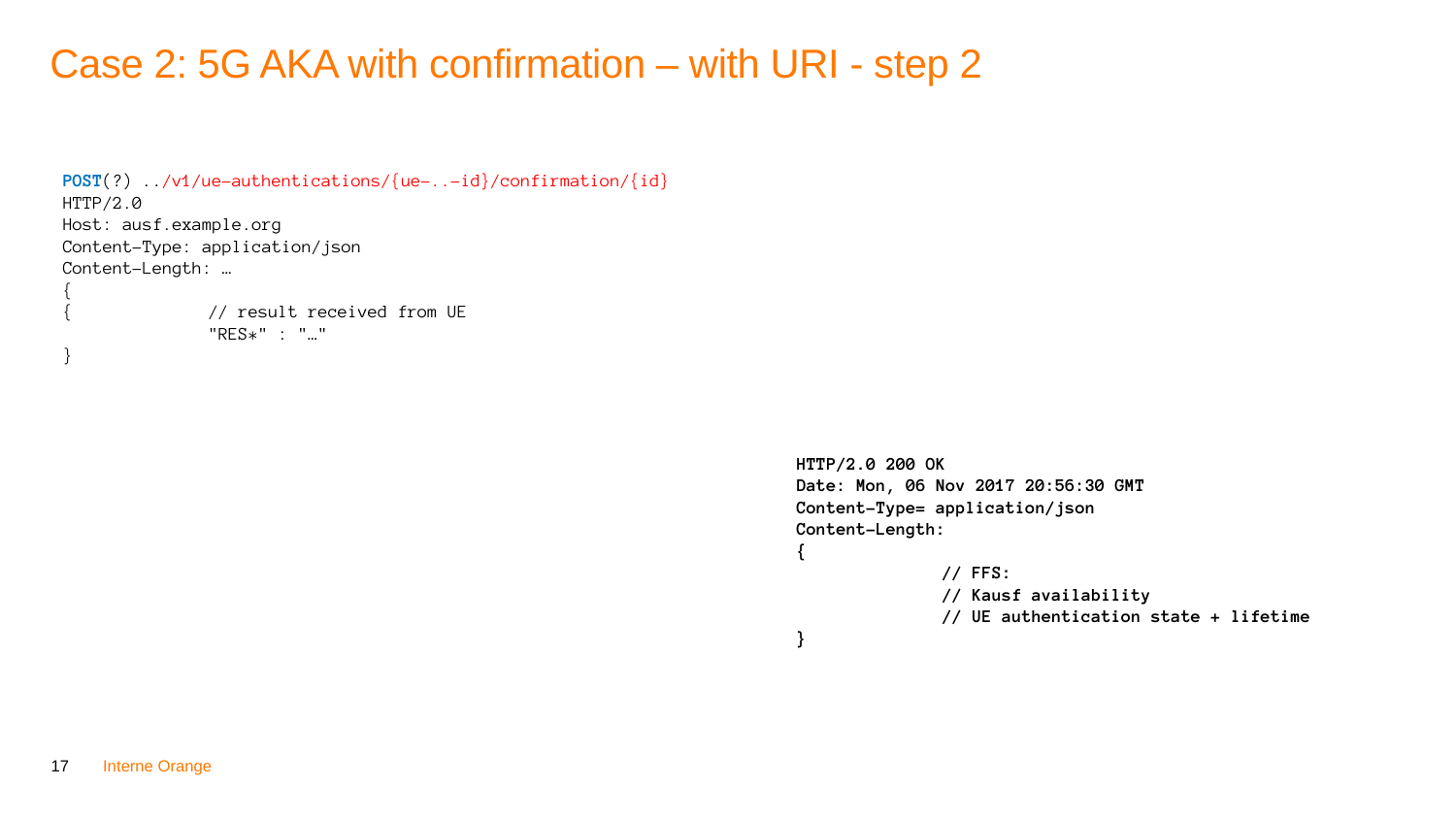

# Case 2: 5G AKA with confirmation – with URI - step 2
POST(?) ../v1/ue-authentications/{ue-..-id}/confirmation/{id} HTTP/2.0
Host: ausf.example.org
Content-Type: application/json
Content-Length: …
{
{	// result received from UE
	"RES*" : "…"
}

HTTP/2.0 200 OK
Date: Mon, 06 Nov 2017 20:56:30 GMT
Content-Type= application/json
Content-Length:
{
	// FFS:
	// Kausf availability
	// UE authentication state + lifetime
}